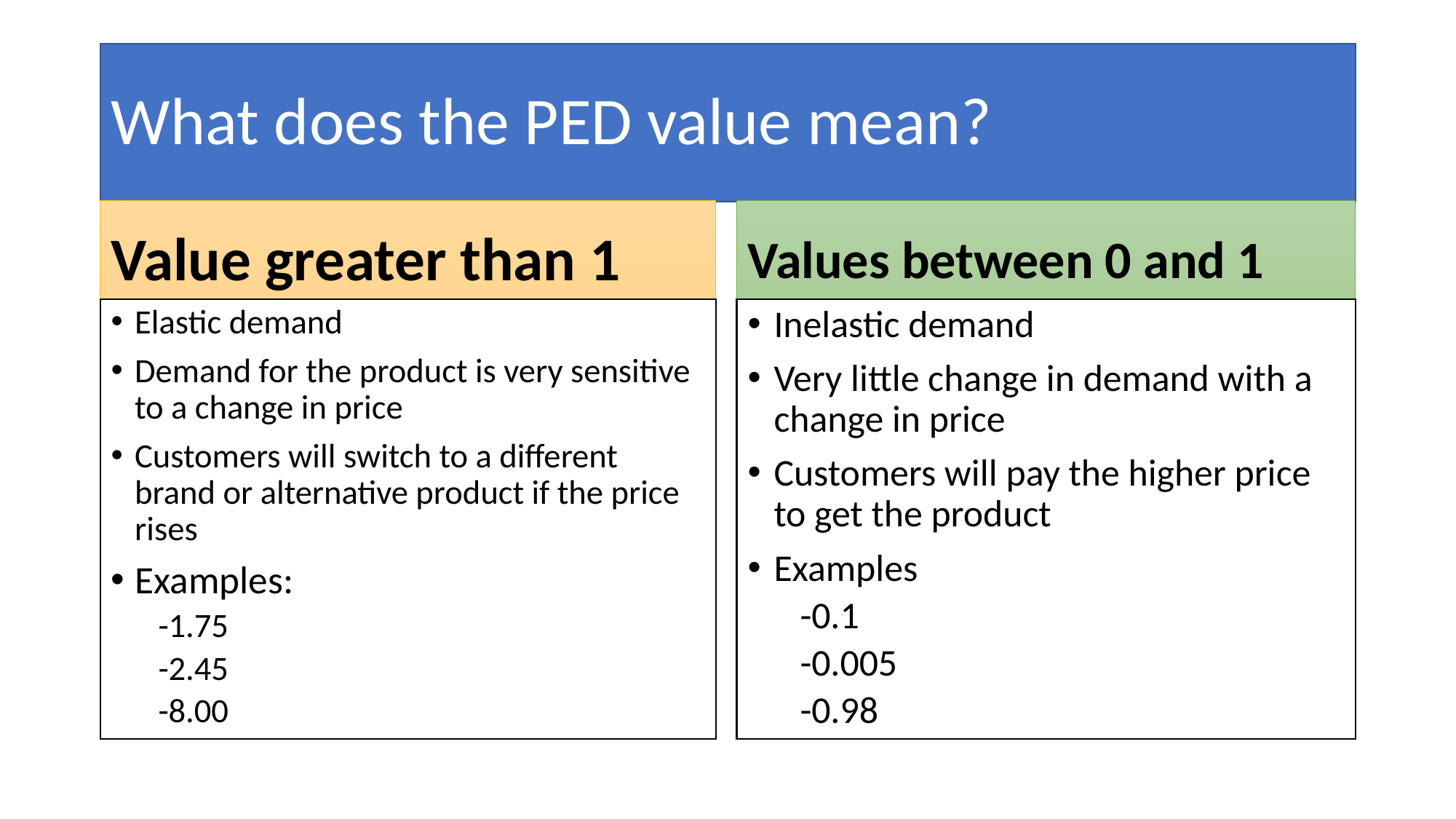

# What does the PED value mean?
Value greater than 1

Values between 0 and 1

Elastic demand
Demand for the product is very sensitive to a change in price
Customers will switch to a different brand or alternative product if the price rises
Examples:
-1.75
-2.45
-8.00

Inelastic demand
Very little change in demand with a change in price
Customers will pay the higher price to get the product
Examples
-0.1
-0.005
-0.98